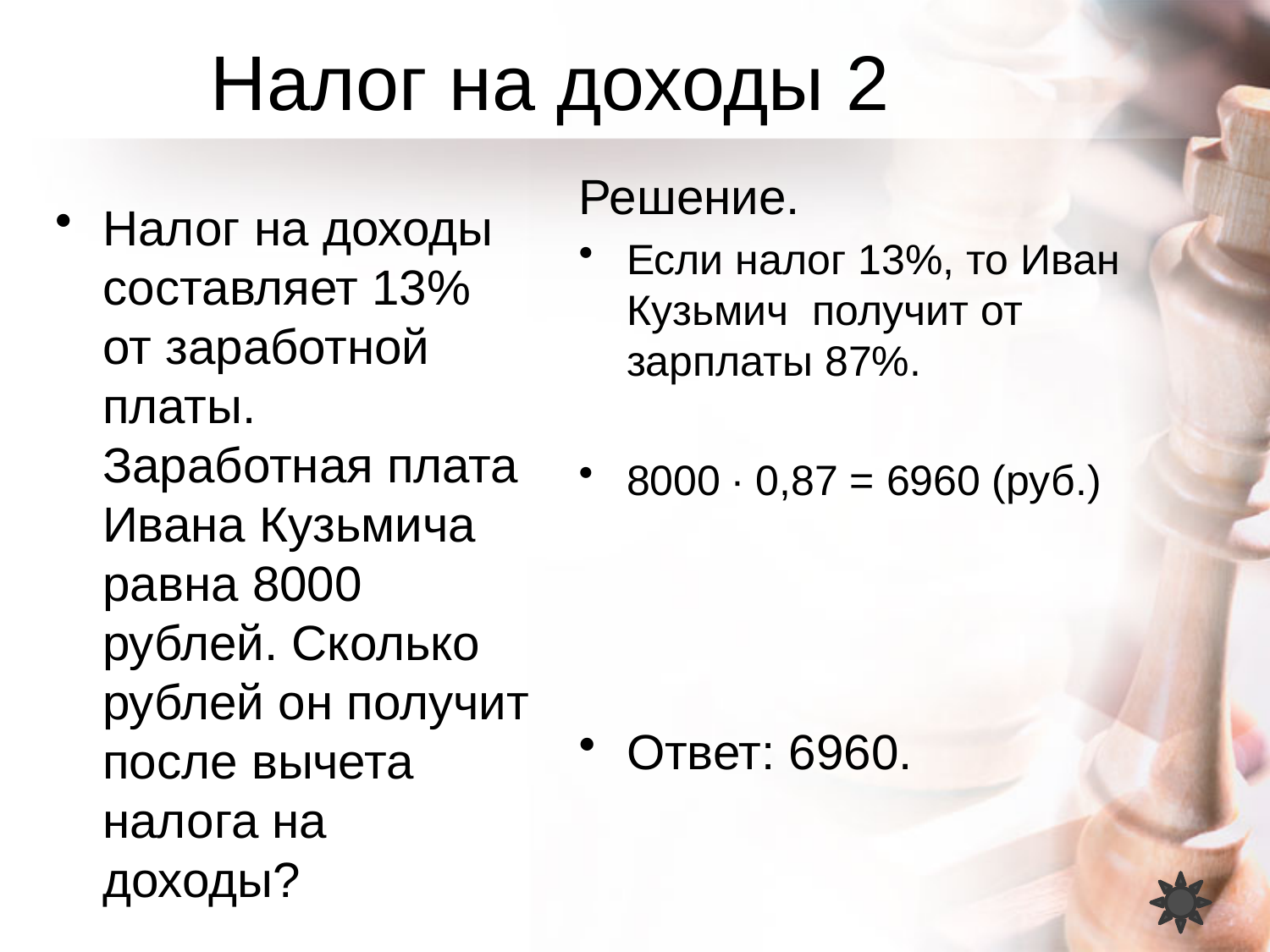

# Налог на доходы 2
Решение.
Если налог 13%, то Иван Кузьмич  получит от зарплаты 87%.

8000 ∙ 0,87 = 6960 (руб.)

Ответ: 6960.
Налог на доходы составляет 13% от заработной платы. Заработная плата Ивана Кузьмича равна 8000 рублей. Сколько рублей он получит после вычета налога на доходы?